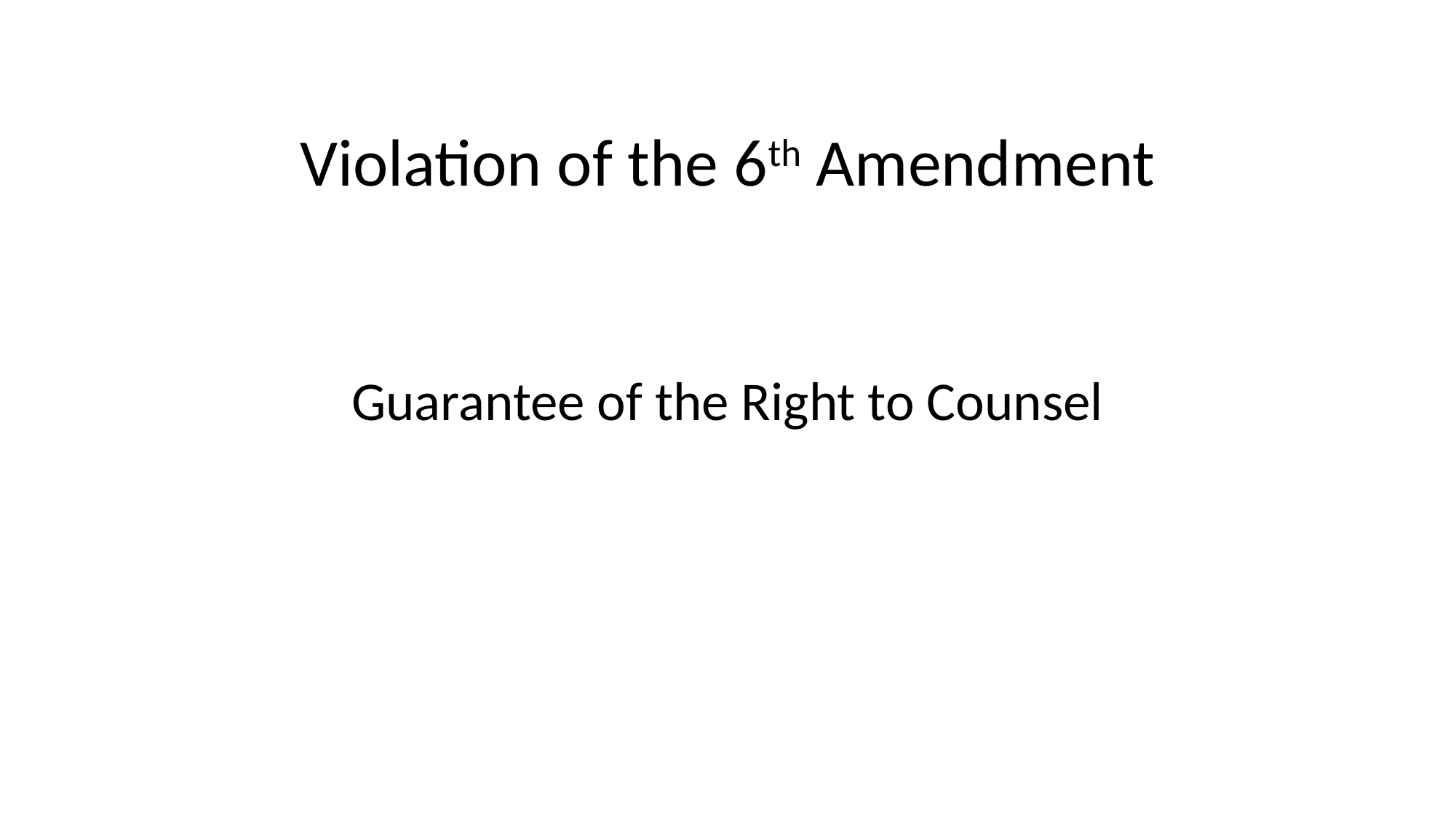

# Violation of the 6th Amendment
Guarantee of the Right to Counsel